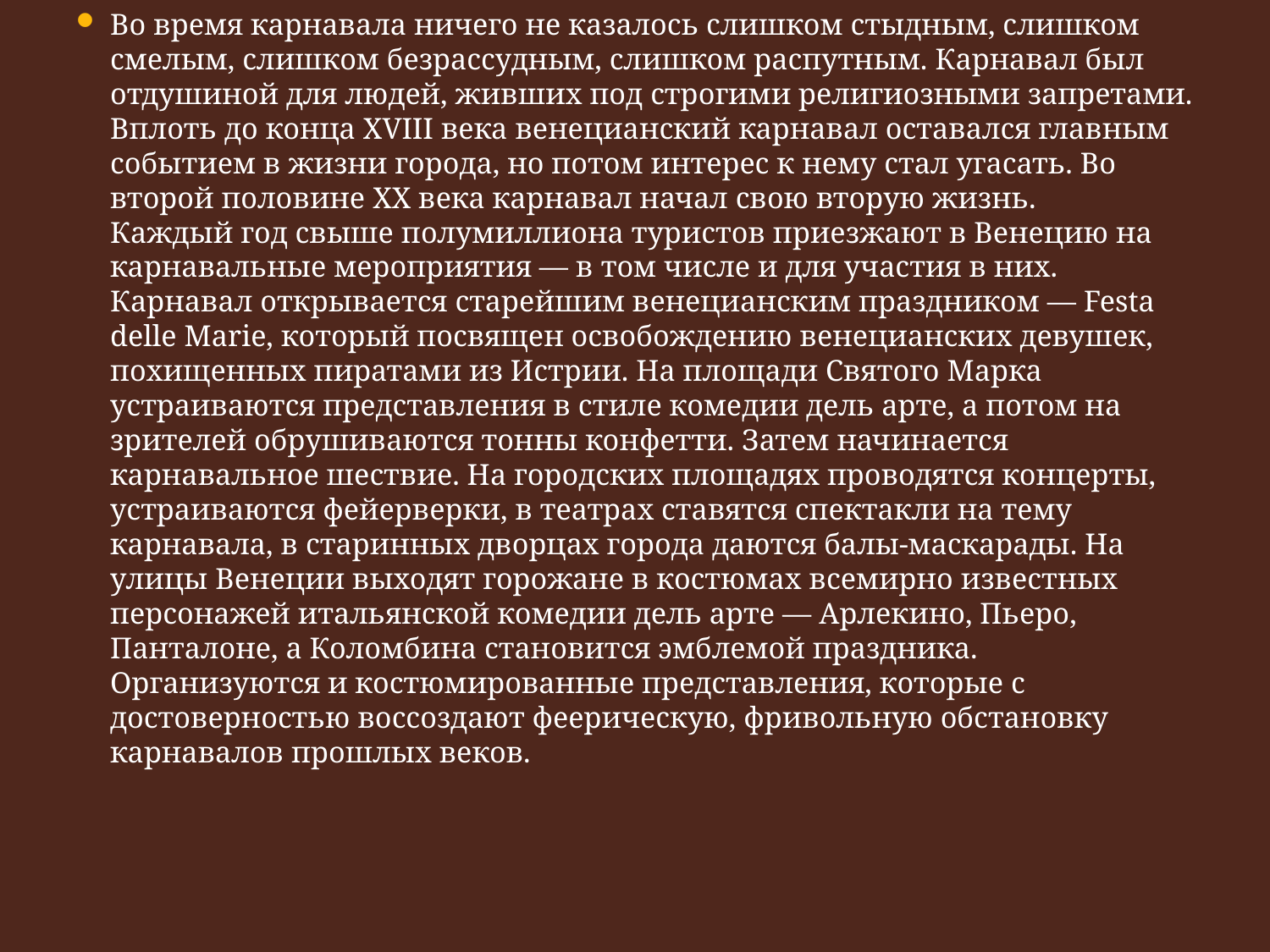

Во время карнавала ничего не казалось слишком стыдным, слишком смелым, слишком безрассудным, слишком распутным. Карнавал был отдушиной для людей, живших под строгими религиозными запретами.
Вплоть до конца XVIII века венецианский карнавал оставался главным событием в жизни города, но потом интерес к нему стал угасать. Во второй половине XX века карнавал начал свою вторую жизнь.
Каждый год свыше полумиллиона туристов приезжают в Венецию на карнавальные мероприятия — в том числе и для участия в них. Карнавал открывается старейшим венецианским праздником — Festa delle Marie, который посвящен освобождению венецианских девушек, похищенных пиратами из Истрии. На площади Святого Марка устраиваются представления в стиле комедии дель арте, а потом на зрителей обрушиваются тонны конфетти. Затем начинается карнавальное шествие. На городских площадях проводятся концерты, устраиваются фейерверки, в театрах ставятся спектакли на тему карнавала, в старинных дворцах города даются балы-маскарады. На улицы Венеции выходят горожане в костюмах всемирно известных персонажей итальянской комедии дель арте — Арлекино, Пьеро, Панталоне, а Коломбина становится эмблемой праздника.
Организуются и костюмированные представления, которые с достоверностью воссоздают феерическую, фривольную обстановку карнавалов прошлых веков.